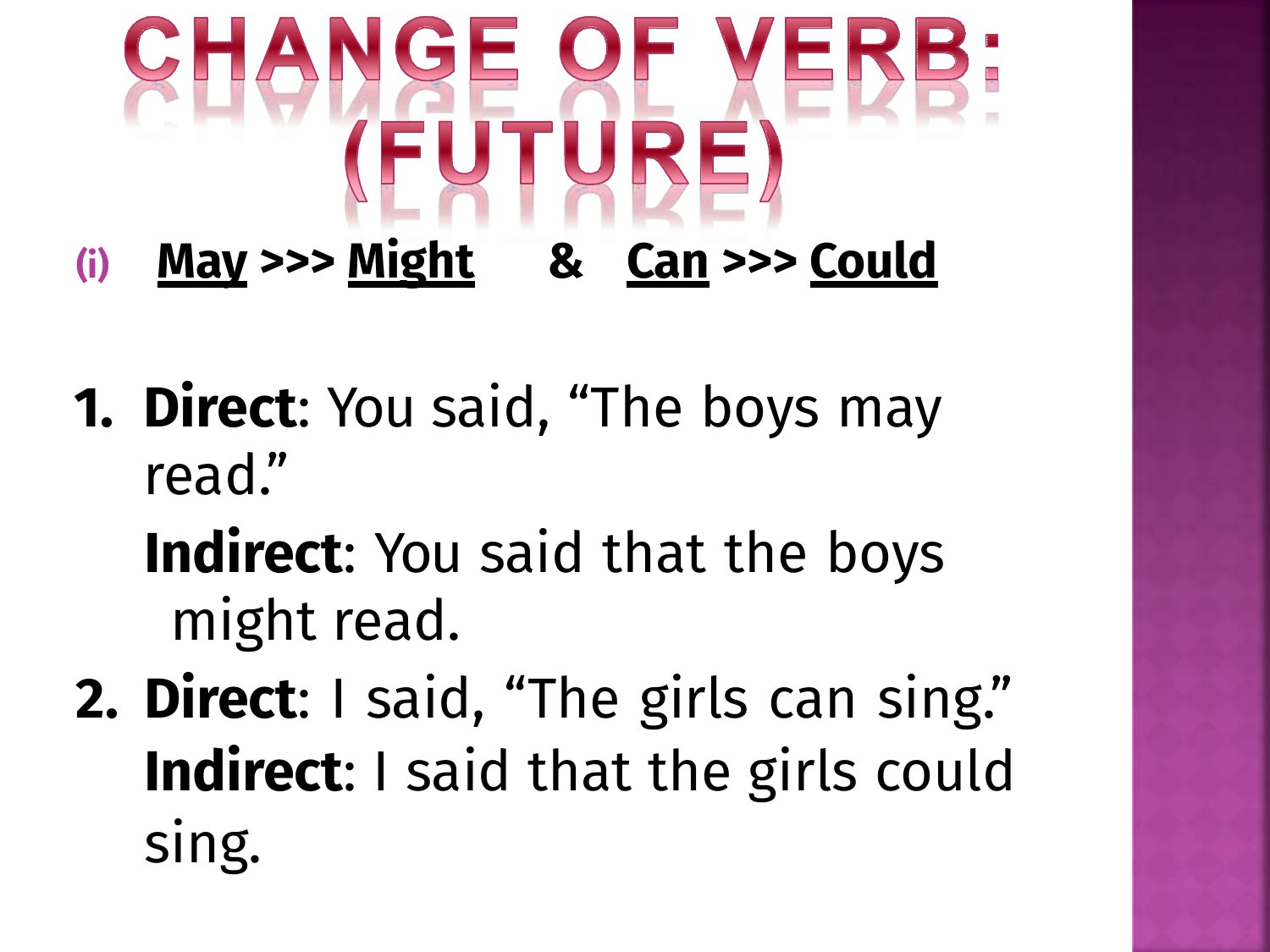

(i)	May >>> Might	&	Can >>> Could

Direct: You said, “The boys may  read.”
Indirect: You said that the boys  might read.
Direct: I said, “The girls can sing.”  Indirect: I said that the girls could  sing.